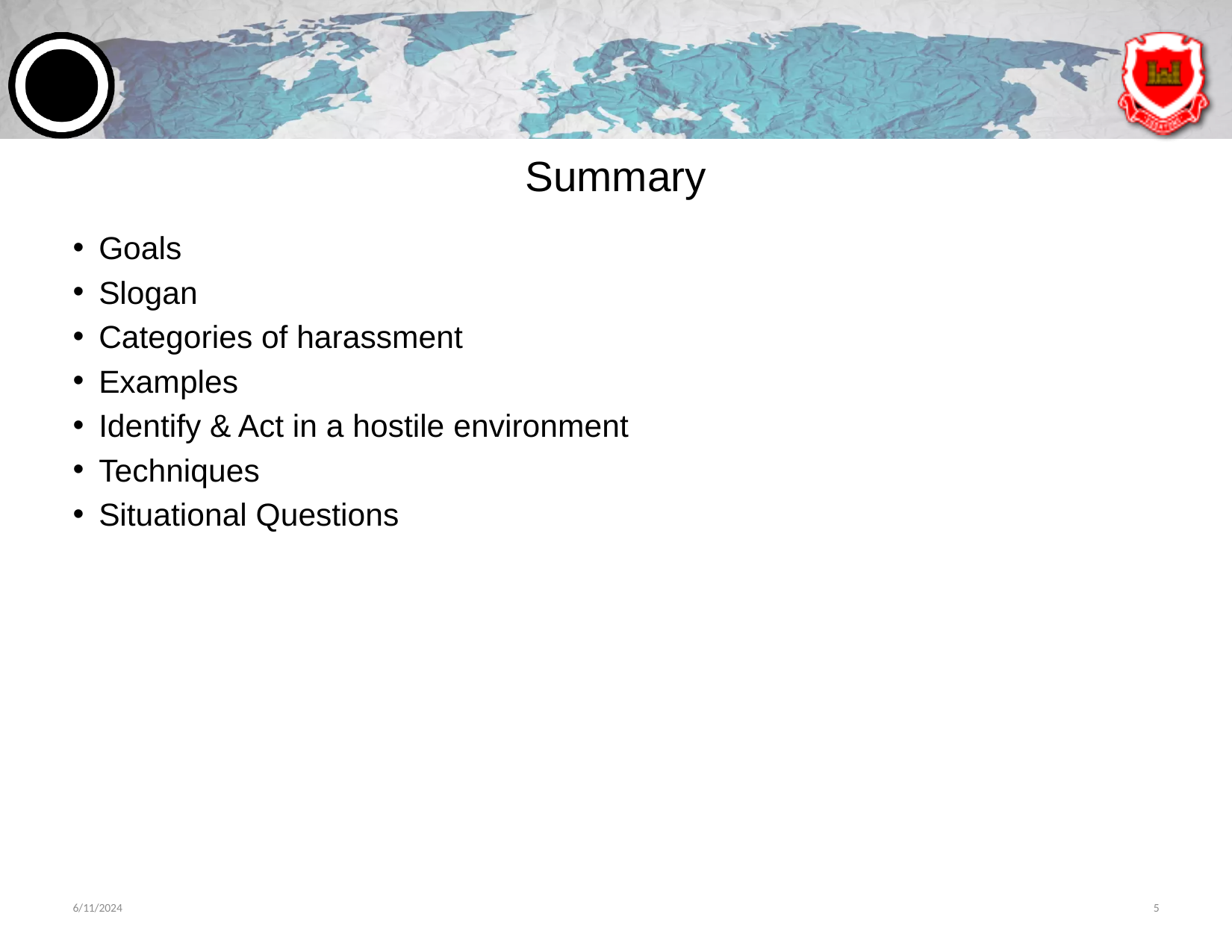

# Summary
Goals
Slogan
Categories of harassment
Examples
Identify & Act in a hostile environment
Techniques
Situational Questions
6/11/2024
5